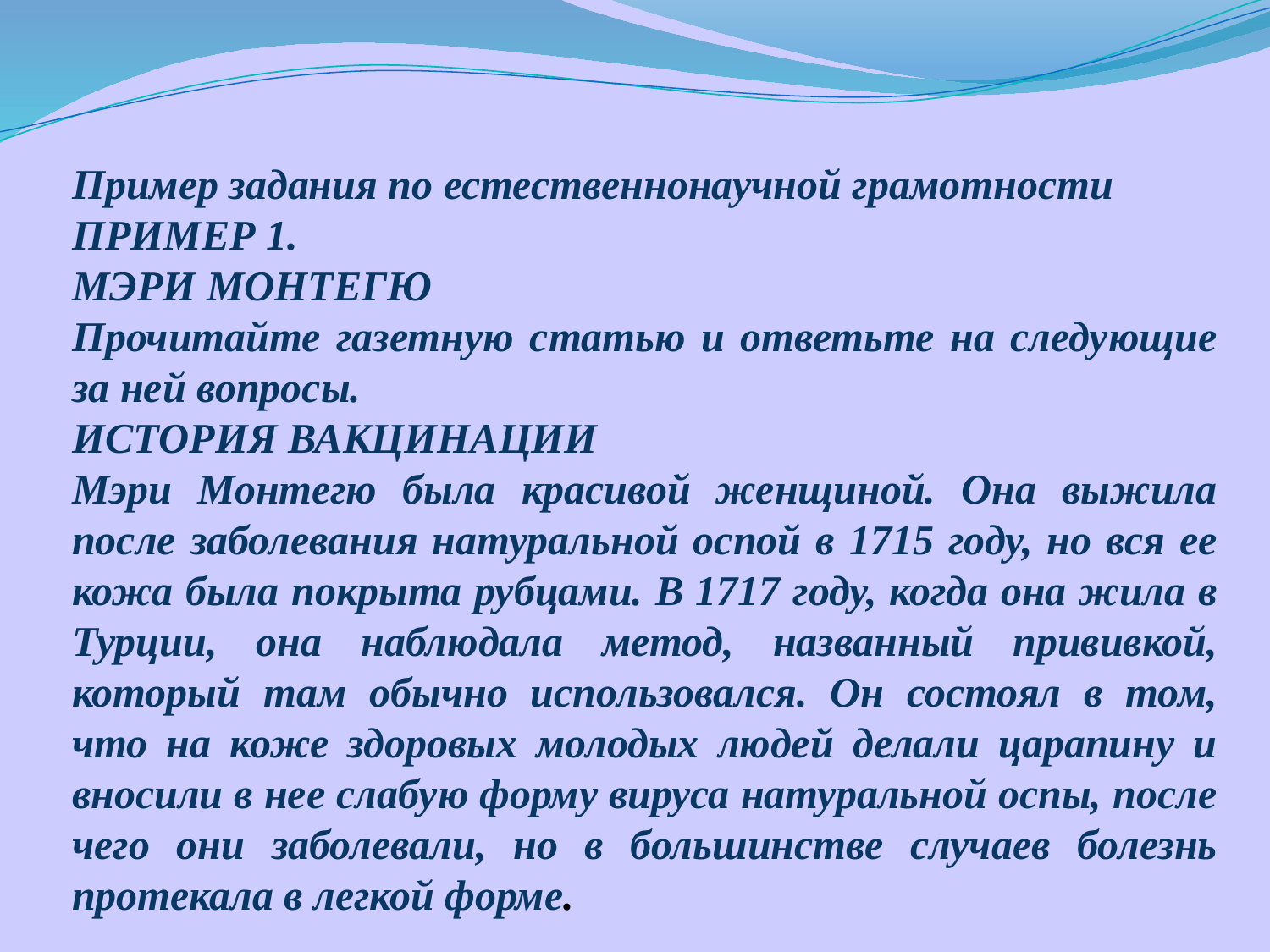

Пример задания по естественнонаучной грамотности
ПРИМЕР 1.
МЭРИ МОНТЕГЮ
Прочитайте газетную статью и ответьте на следующие за ней вопросы.
ИСТОРИЯ ВАКЦИНАЦИИ
Мэри Монтегю была красивой женщиной. Она выжила после заболевания натуральной оспой в 1715 году, но вся ее кожа была покрыта рубцами. В 1717 году, когда она жила в Турции, она наблюдала метод, названный прививкой, который там обычно использовался. Он состоял в том, что на коже здоровых молодых людей делали царапину и вносили в нее слабую форму вируса натуральной оспы, после чего они заболевали, но в большинстве случаев болезнь протекала в легкой форме.